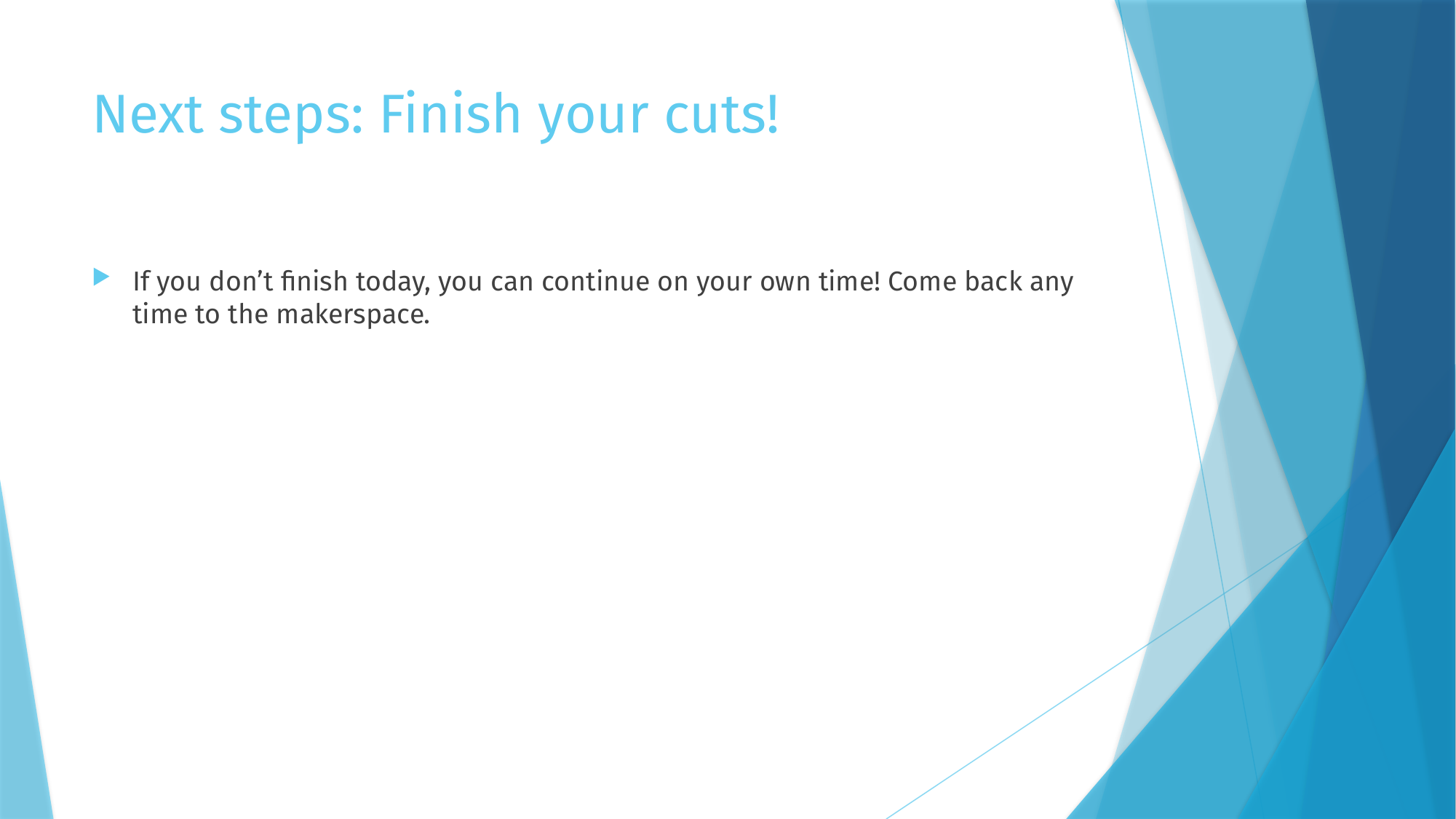

# Next steps: Finish your cuts!
If you don’t finish today, you can continue on your own time! Come back any time to the makerspace.